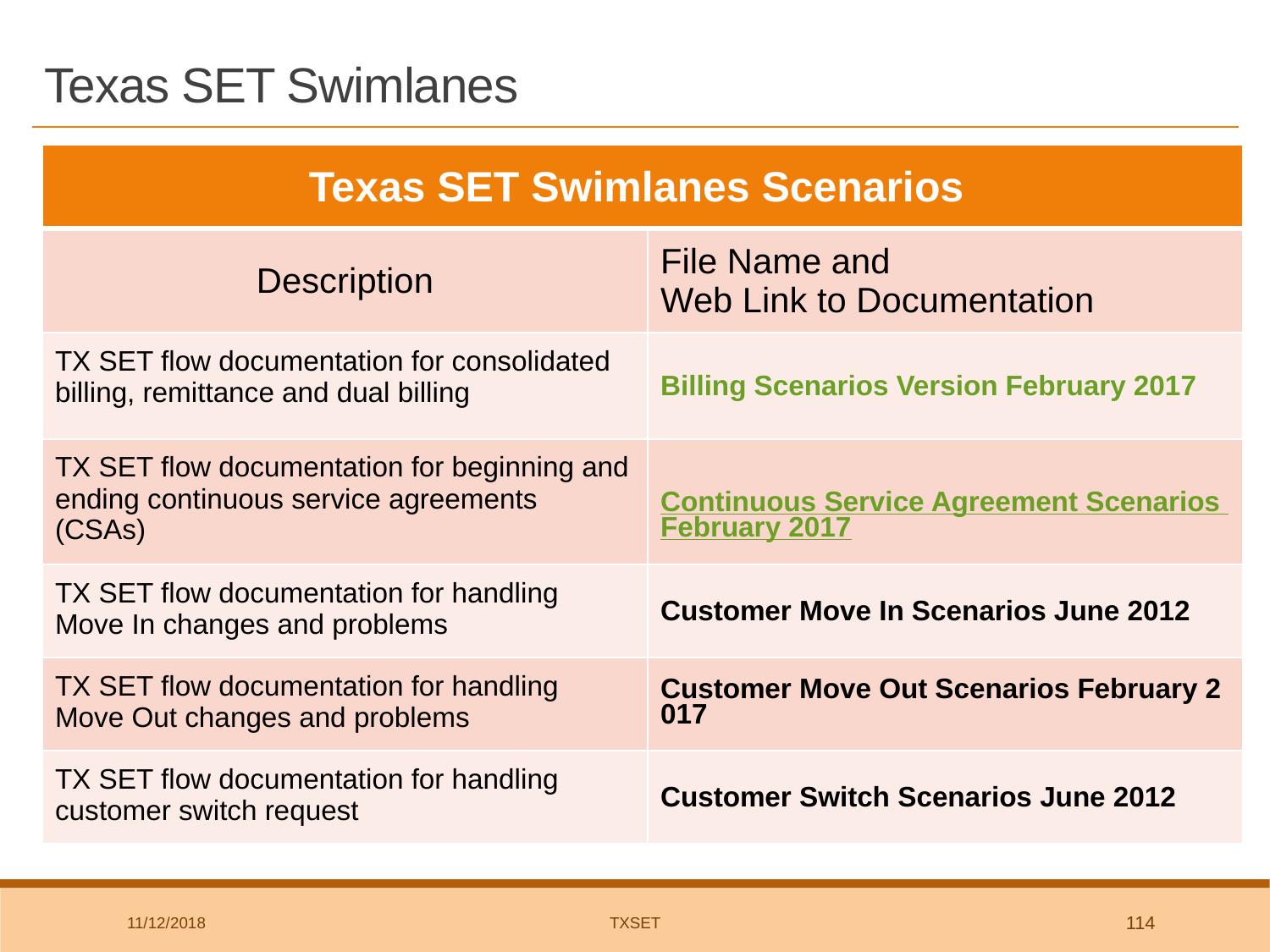

# Texas SET Swimlanes
| Texas SET Swimlanes Scenarios |  |
| --- | --- |
| Description | File Name and Web Link to Documentation |
| TX SET flow documentation for consolidated billing, remittance and dual billing | Billing Scenarios Version February 2017 |
| TX SET flow documentation for beginning and ending continuous service agreements (CSAs) | Continuous Service Agreement Scenarios February 2017 |
| TX SET flow documentation for handling Move In changes and problems | Customer Move In Scenarios June 2012 |
| TX SET flow documentation for handling Move Out changes and problems | Customer Move Out Scenarios February 2017 |
| TX SET flow documentation for handling customer switch request | Customer Switch Scenarios June 2012 |
11/12/2018
TxSET
114